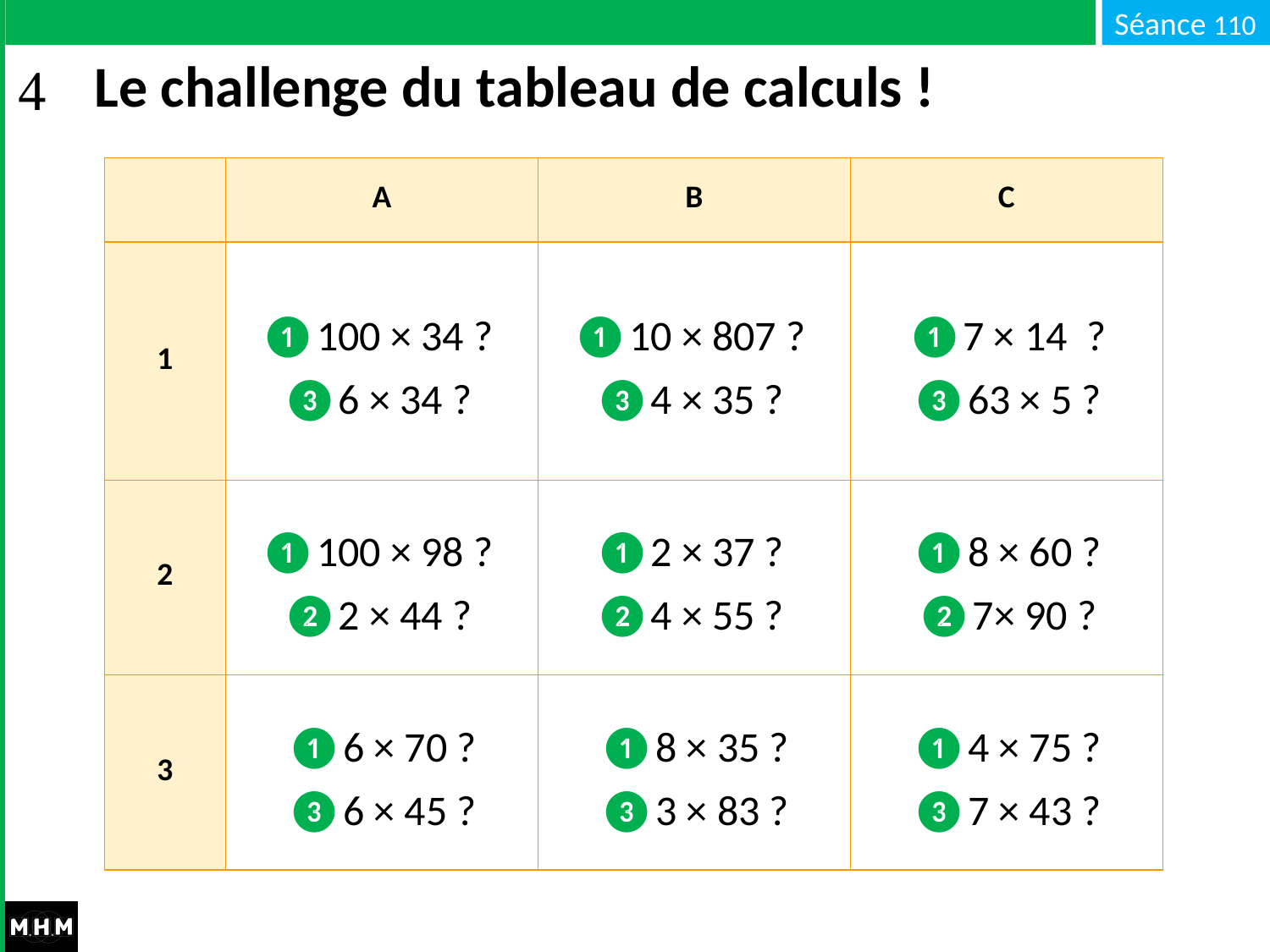

# Le challenge du tableau de calculs !
|  | A | B | C |
| --- | --- | --- | --- |
| 1 | ❶100 × 34 ? ❸6 × 34 ? | ❶10 × 807 ? ❸4 × 35 ? | ❶7 × 14 ? ❸63 × 5 ? |
| 2 | ❶100 × 98 ? ❷2 × 44 ? | ❶2 × 37 ? ❷4 × 55 ? | ❶8 × 60 ? ❷7× 90 ? |
| 3 | ❶6 × 70 ? ❸6 × 45 ? | ❶8 × 35 ? ❸3 × 83 ? | ❶4 × 75 ? ❸7 × 43 ? |